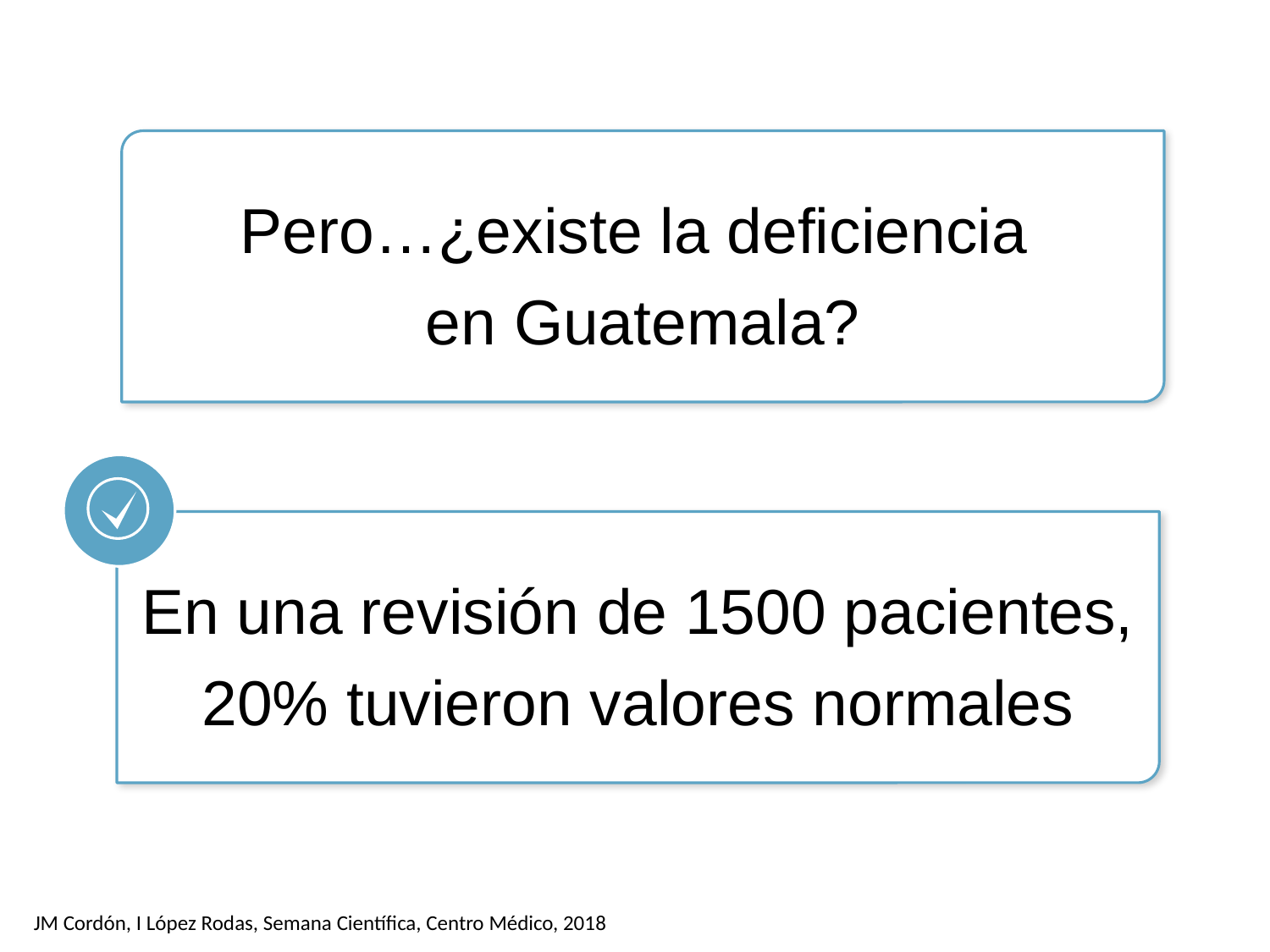

Pero…¿existe la deficiencia
en Guatemala?

En una revisión de 1500 pacientes, 20% tuvieron valores normales
JM Cordón, I López Rodas, Semana Científica, Centro Médico, 2018